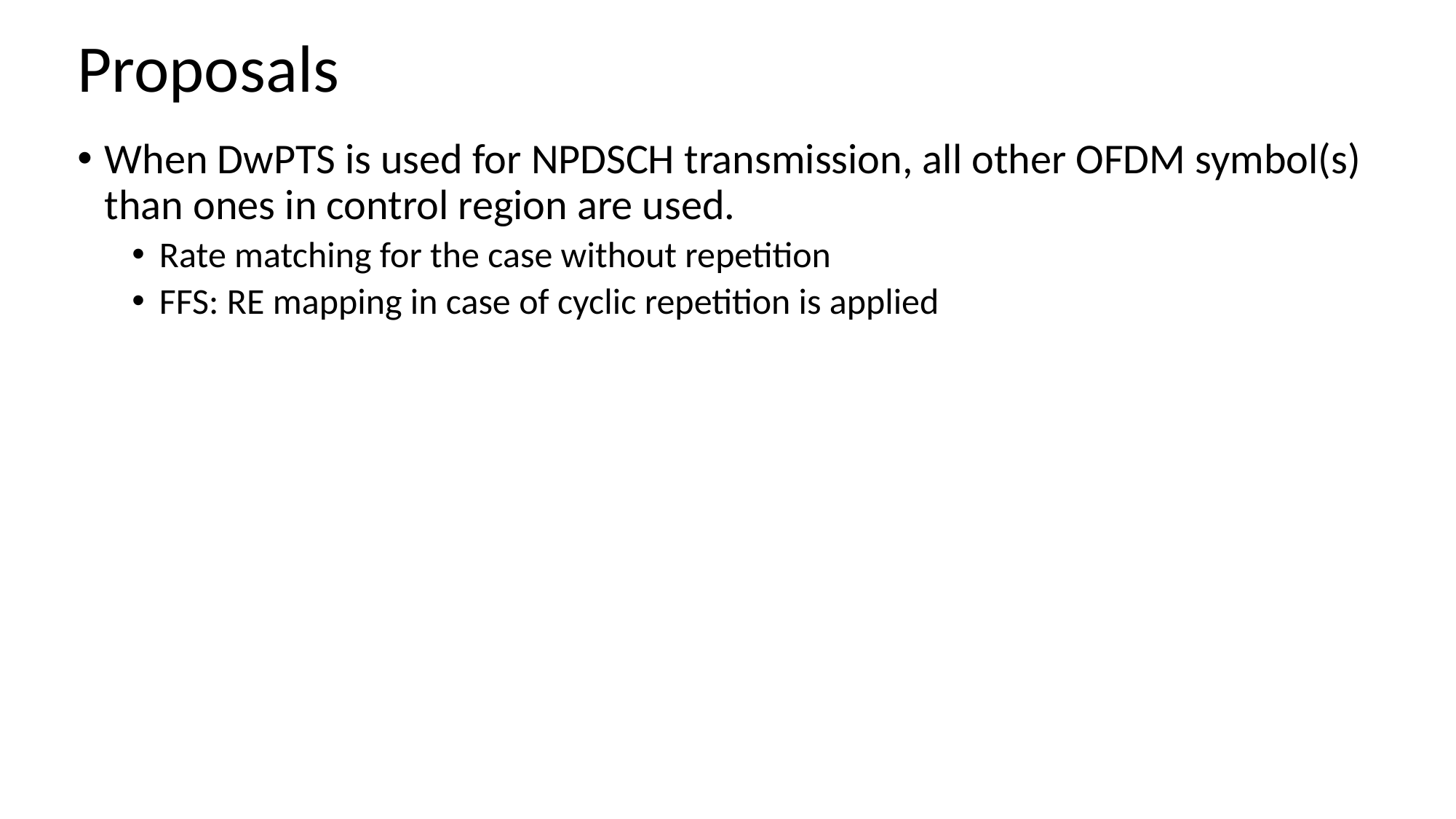

# Proposals
When DwPTS is used for NPDSCH transmission, all other OFDM symbol(s) than ones in control region are used.
Rate matching for the case without repetition
FFS: RE mapping in case of cyclic repetition is applied